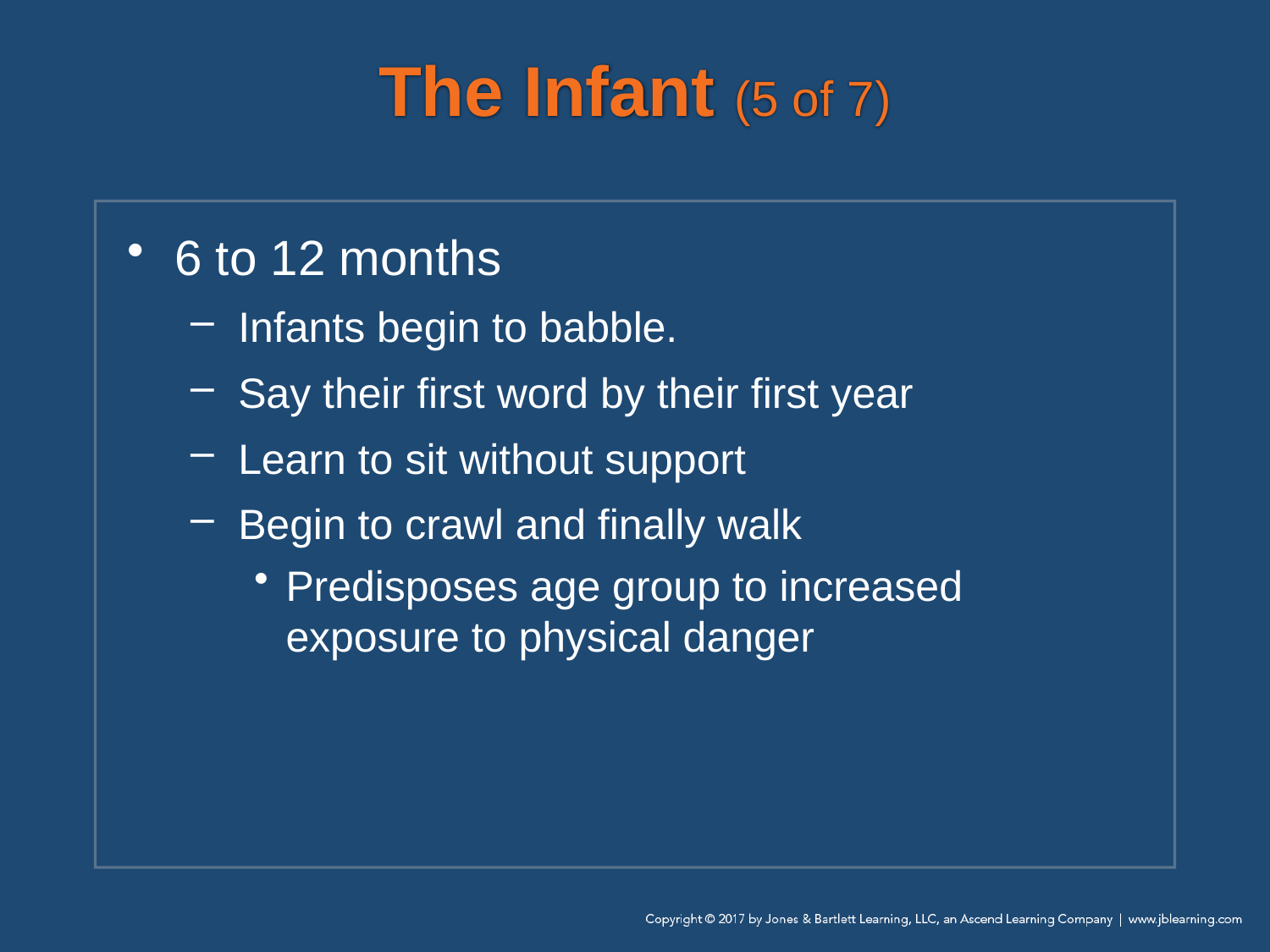

# The Infant (5 of 7)
6 to 12 months
Infants begin to babble.
Say their first word by their first year
Learn to sit without support
Begin to crawl and finally walk
Predisposes age group to increased exposure to physical danger